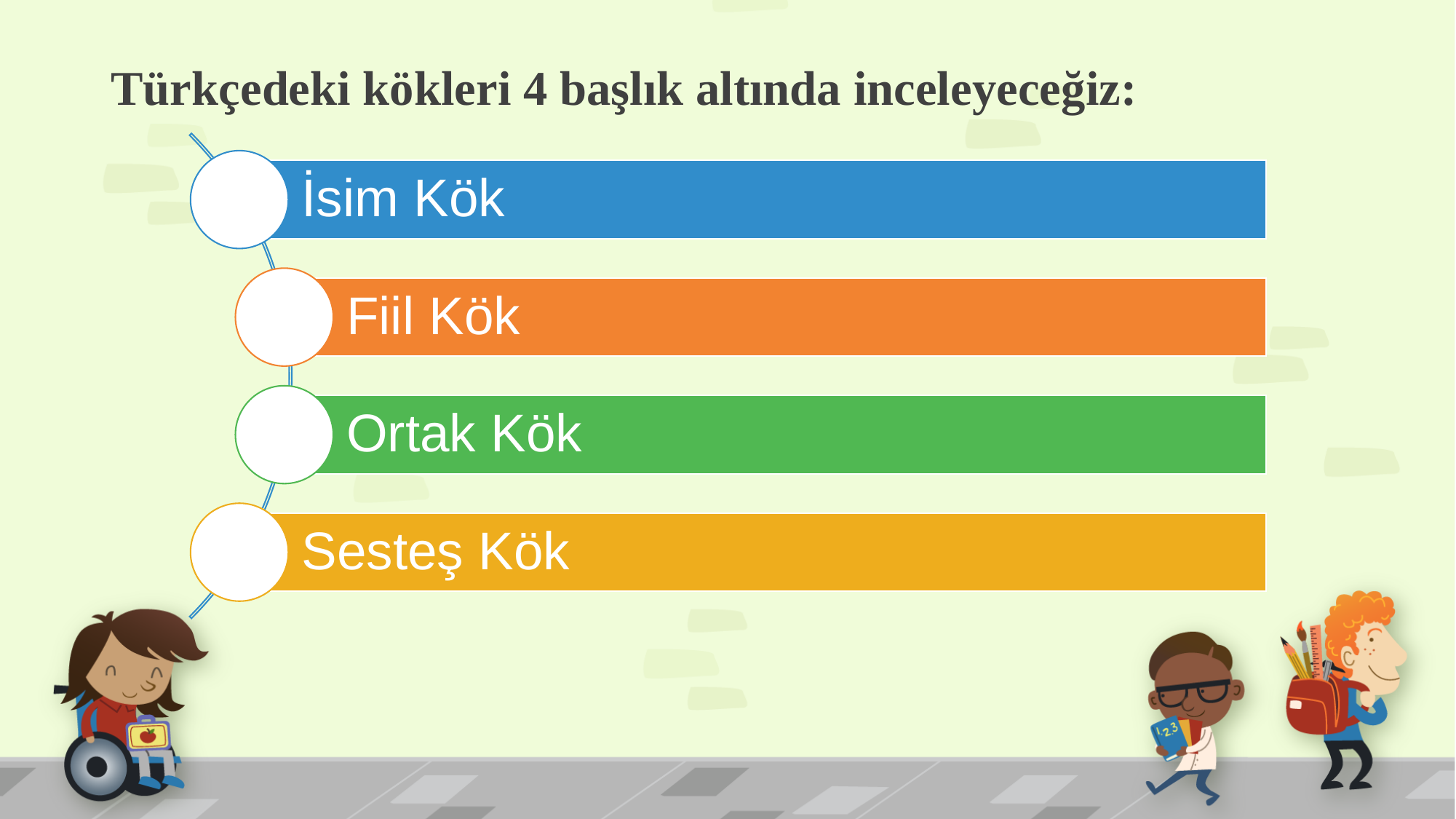

# Türkçedeki kökleri 4 başlık altında inceleyeceğiz:
İsim Kök
Fiil Kök
Ortak Kök
Sesteş Kök